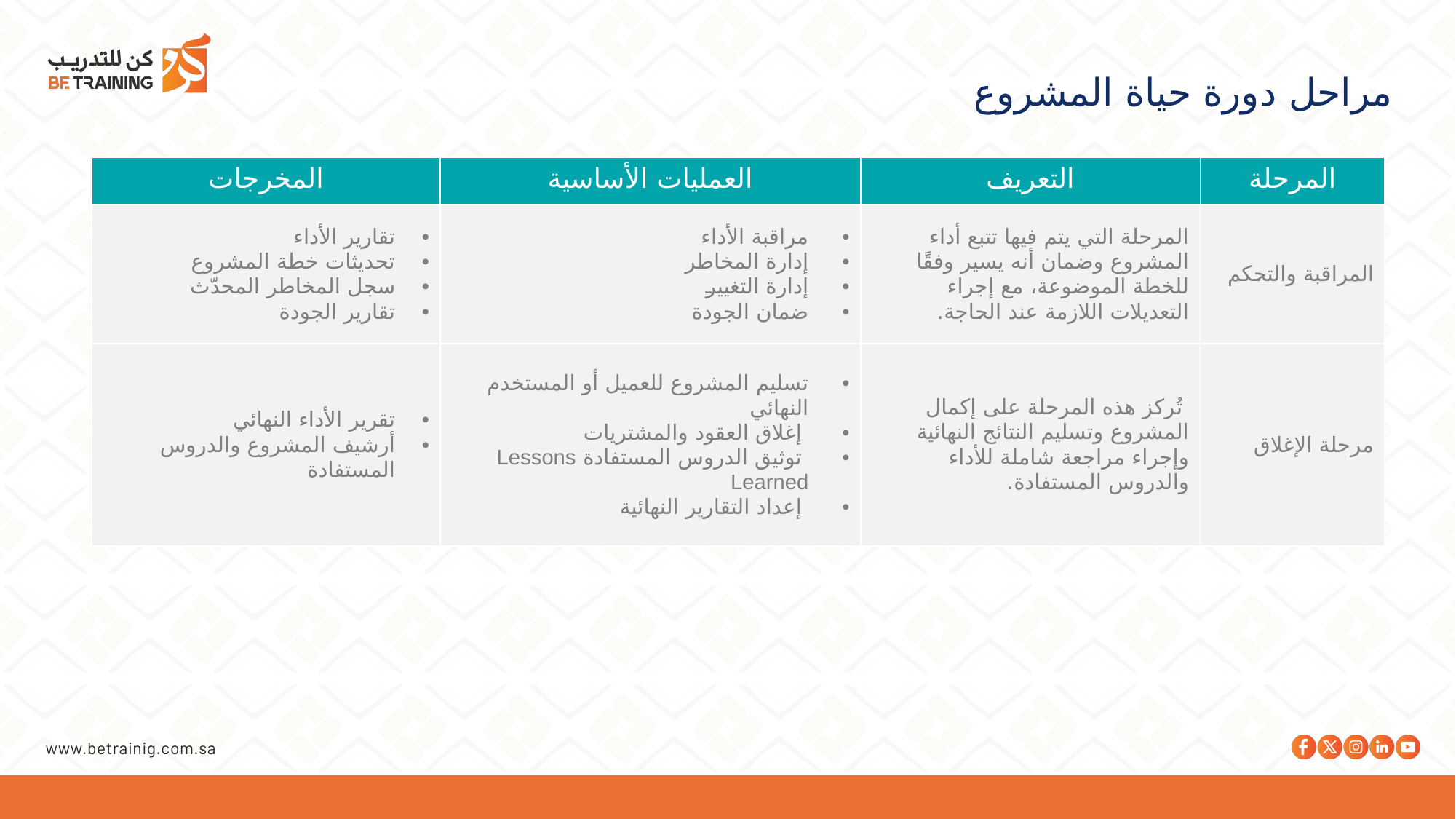

مراحل دورة حياة المشروع
| المخرجات | العمليات الأساسية | التعريف | المرحلة |
| --- | --- | --- | --- |
| تقارير الأداء تحديثات خطة المشروع سجل المخاطر المحدّث تقارير الجودة | مراقبة الأداء إدارة المخاطر إدارة التغيير ضمان الجودة | المرحلة التي يتم فيها تتبع أداء المشروع وضمان أنه يسير وفقًا للخطة الموضوعة، مع إجراء التعديلات اللازمة عند الحاجة. | المراقبة والتحكم |
| تقرير الأداء النهائي أرشيف المشروع والدروس المستفادة | تسليم المشروع للعميل أو المستخدم النهائي إغلاق العقود والمشتريات توثيق الدروس المستفادة Lessons Learned إعداد التقارير النهائية | تُركز هذه المرحلة على إكمال المشروع وتسليم النتائج النهائية وإجراء مراجعة شاملة للأداء والدروس المستفادة. | مرحلة الإغلاق |